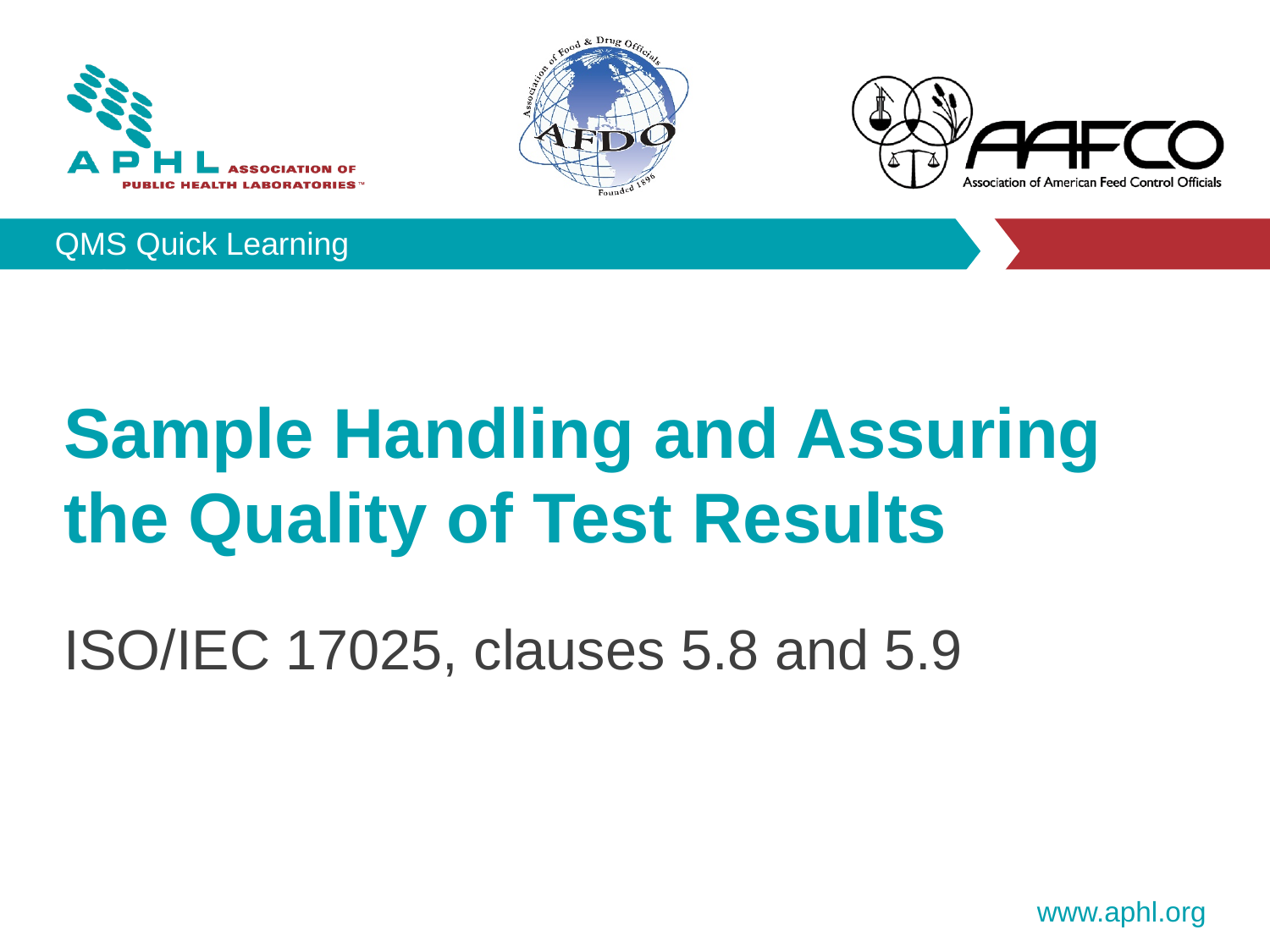

# Sample Handling and Assuring the Quality of Test Results
ISO/IEC 17025, clauses 5.8 and 5.9